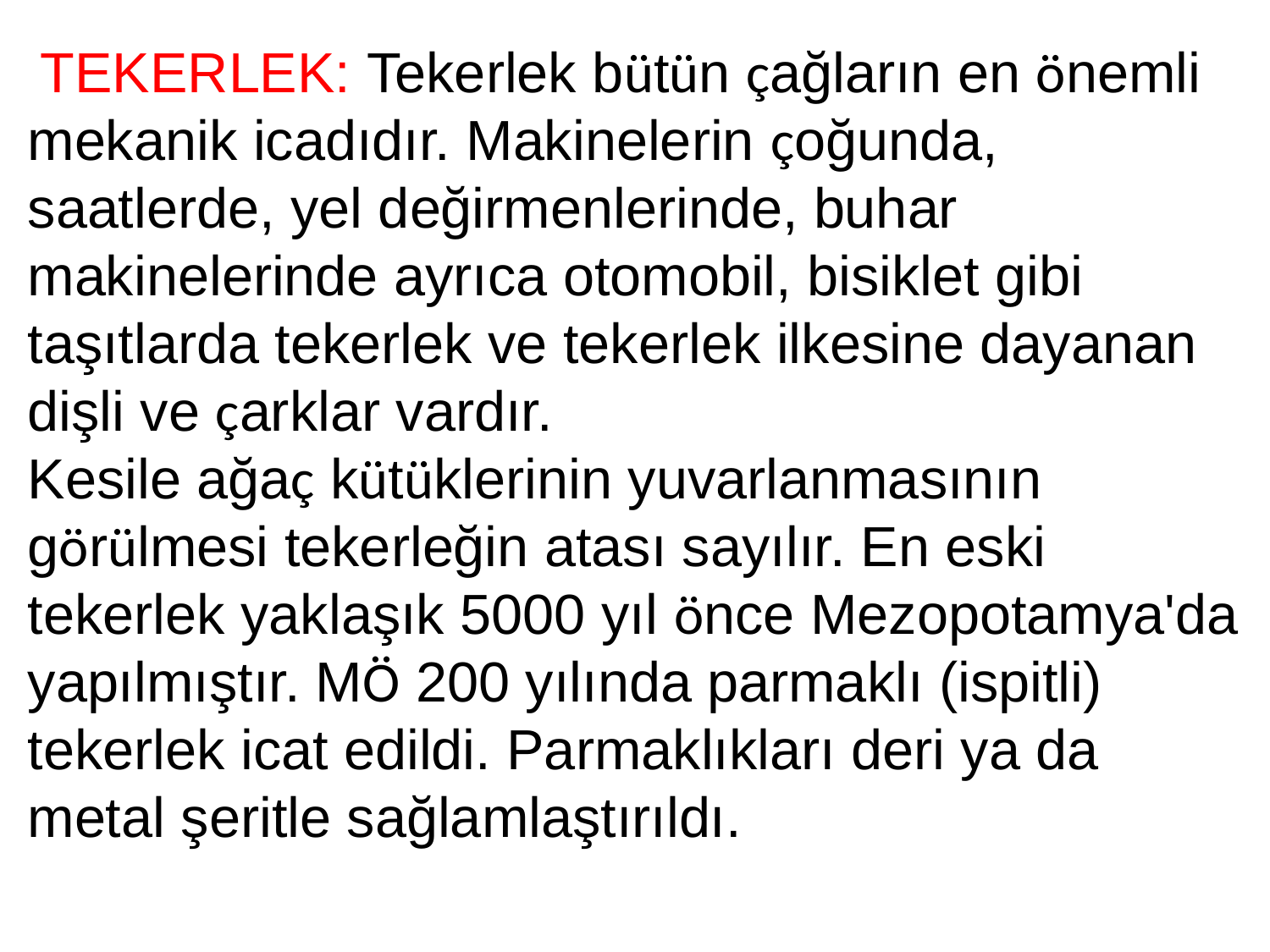

TEKERLEK: Tekerlek bütün çağların en önemli mekanik icadıdır. Makinelerin çoğunda, saatlerde, yel değirmenlerinde, buhar makinelerinde ayrıca otomobil, bisiklet gibi taşıtlarda tekerlek ve tekerlek ilkesine dayanan dişli ve çarklar vardır.
Kesile ağaç kütüklerinin yuvarlanmasının görülmesi tekerleğin atası sayılır. En eski tekerlek yaklaşık 5000 yıl önce Mezopotamya'da yapılmıştır. MÖ 200 yılında parmaklı (ispitli) tekerlek icat edildi. Parmaklıkları deri ya da metal şeritle sağlamlaştırıldı.